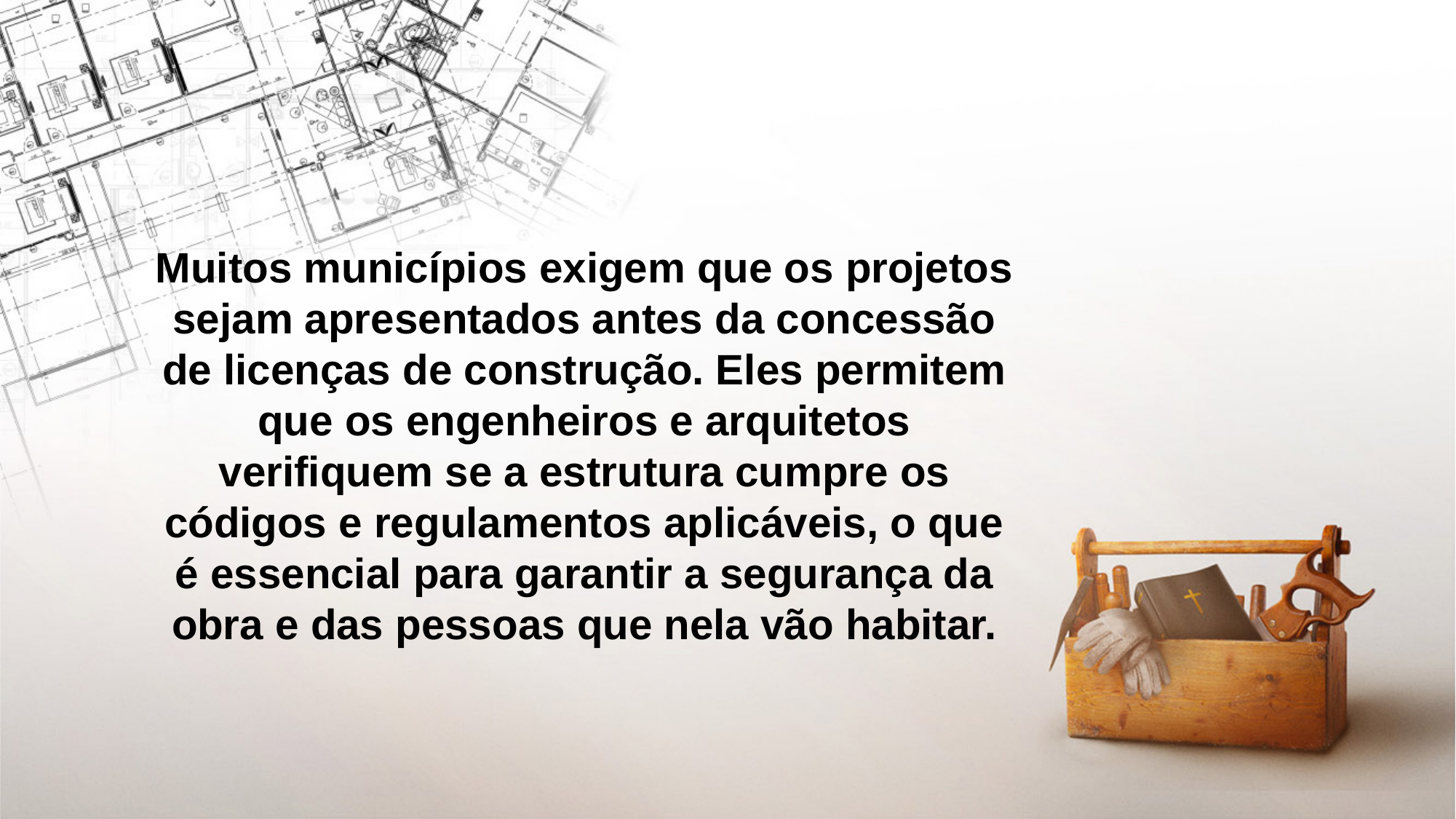

Muitos municípios exigem que os projetos sejam apresentados antes da concessão de licenças de construção. Eles permitem que os engenheiros e arquitetos verifiquem se a estrutura cumpre os códigos e regulamentos aplicáveis, o que é essencial para garantir a segurança da obra e das pessoas que nela vão habitar.